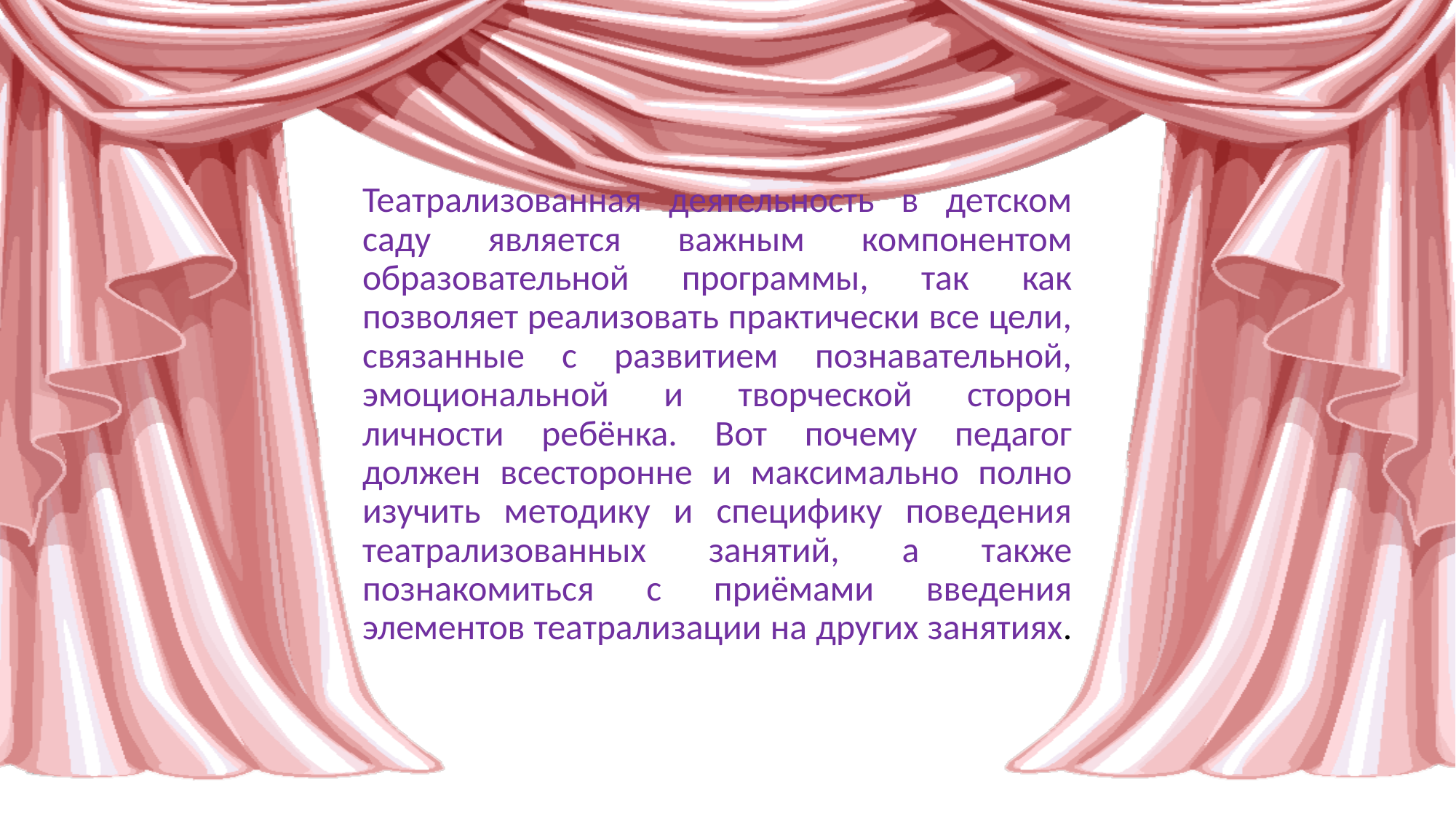

# Театрализованная деятельность в детском саду является важным компонентом образовательной программы, так как позволяет реализовать практически все цели, связанные с развитием познавательной, эмоциональной и творческой сторон личности ребёнка. Вот почему педагог должен всесторонне и максимально полно изучить методику и специфику поведения театрализованных занятий, а также познакомиться с приёмами введения элементов театрализации на других занятиях.